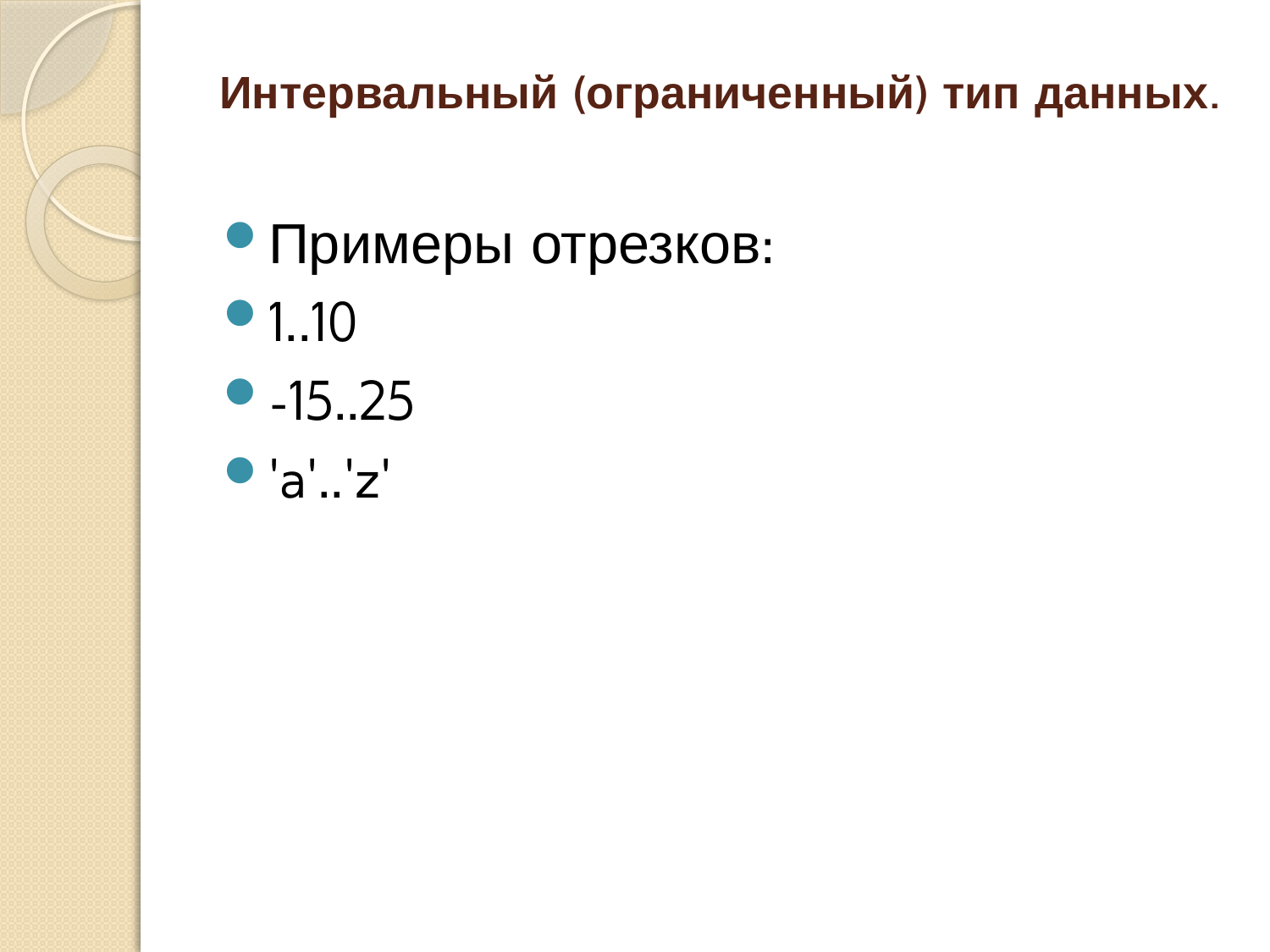

# Интервальный (ограниченный) тип данных.
Примеры отрезков:
1..10
-15..25
'a'..'z'